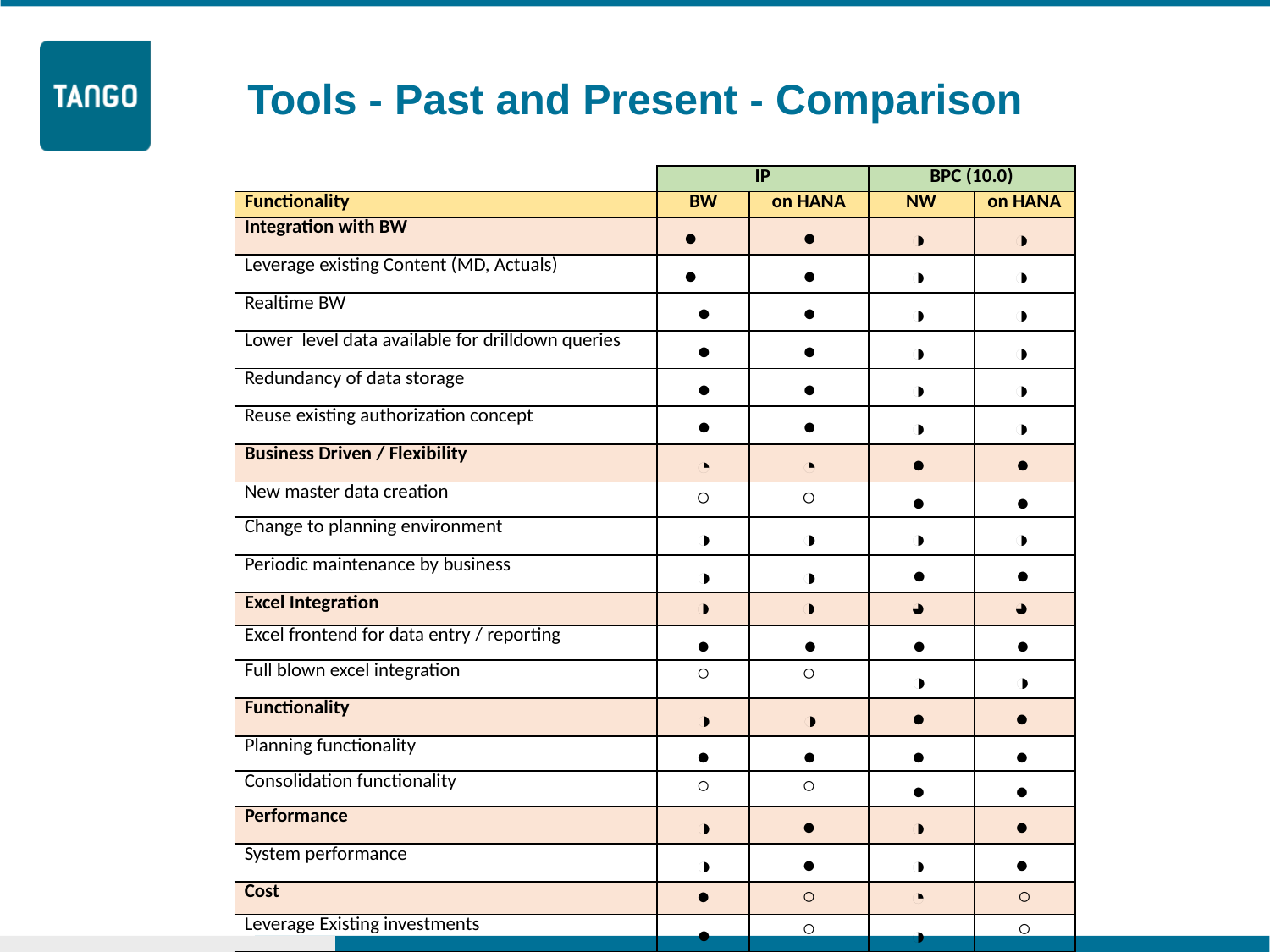

Tools - Past and Present - Comparison

|  | IP |  | BPC (10.0) |  |
| --- | --- | --- | --- | --- |
| Functionality | BW | on HANA | NW | on HANA |
| Integration with BW | ● | ● | ◑ | ◑ |
| Leverage existing Content (MD, Actuals) | ● | ● | ◑ | ◑ |
| Realtime BW | ● | ● | ◑ | ◑ |
| Lower level data available for drilldown queries | ● | ● | ◑ | ◑ |
| Redundancy of data storage | ● | ● | ◑ | ◑ |
| Reuse existing authorization concept | ● | ● | ◑ | ◑ |
| Business Driven / Flexibility | ◔ | ◔ | ● | ● |
| New master data creation | ○ | ○ | ● | ● |
| Change to planning environment | ◑ | ◑ | ◑ | ◑ |
| Periodic maintenance by business | ◑ | ◑ | ● | ● |
| Excel Integration | ◑ | ◑ | ◕ | ◕ |
| Excel frontend for data entry / reporting | ● | ● | ● | ● |
| Full blown excel integration | ○ | ○ | ◑ | ◑ |
| Functionality | ◑ | ◑ | ● | ● |
| Planning functionality | ● | ● | ● | ● |
| Consolidation functionality | ○ | ○ | ● | ● |
| Performance | ◑ | ● | ◑ | ● |
| System performance | ◑ | ● | ◑ | ● |
| Cost | ● | ○ | ◔ | ○ |
| Leverage Existing investments | ● | ○ | ◑ | ○ |
| Initial installation costs | ● | ○ | ◑ | ○ |
| User Licences | ● | ○ | ○ | ○ |